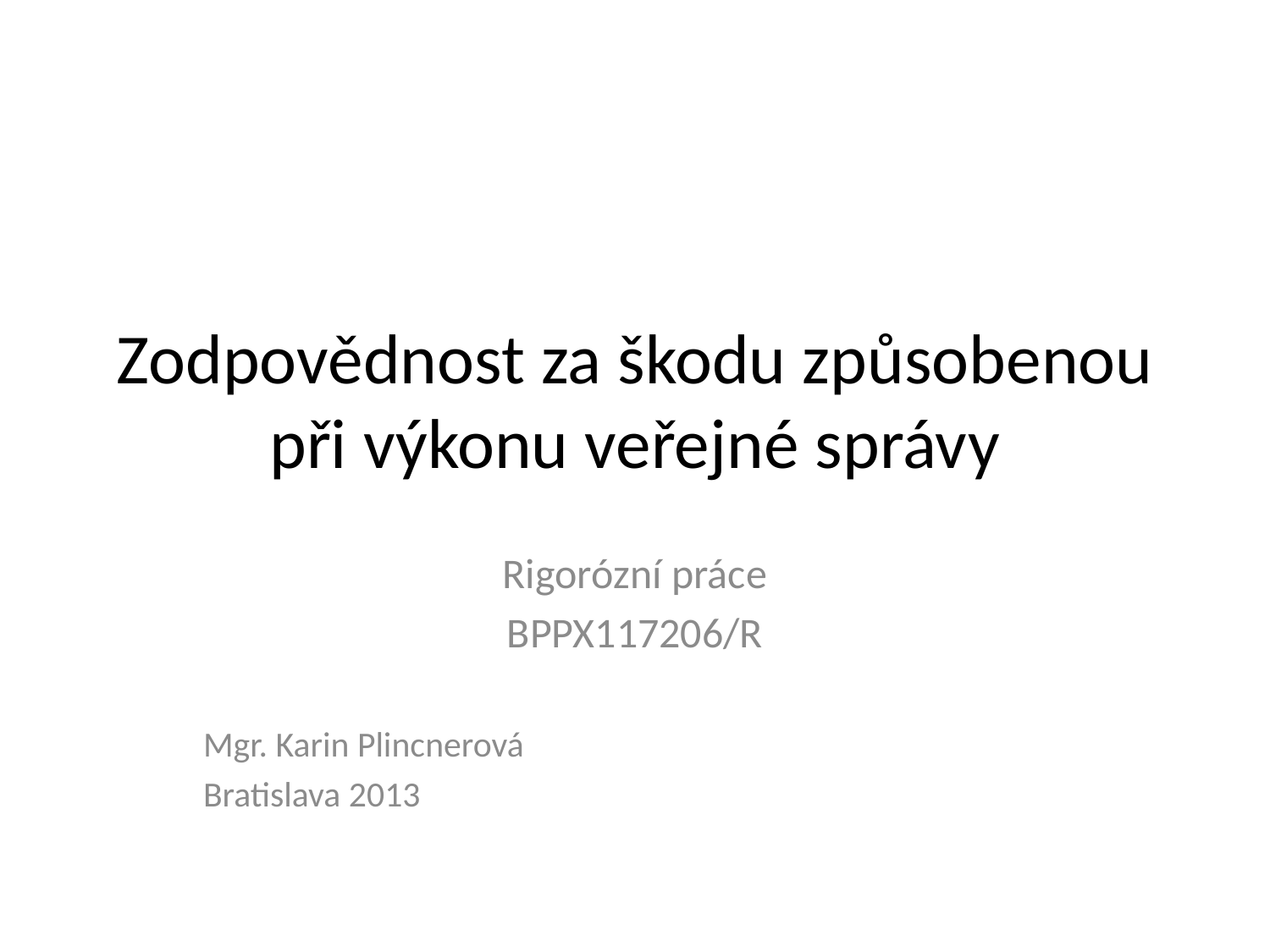

# Zodpovědnost za škodu způsobenou při výkonu veřejné správy
Rigorózní práce
BPPX117206/R

Mgr. Karin Plincnerová
Bratislava 2013